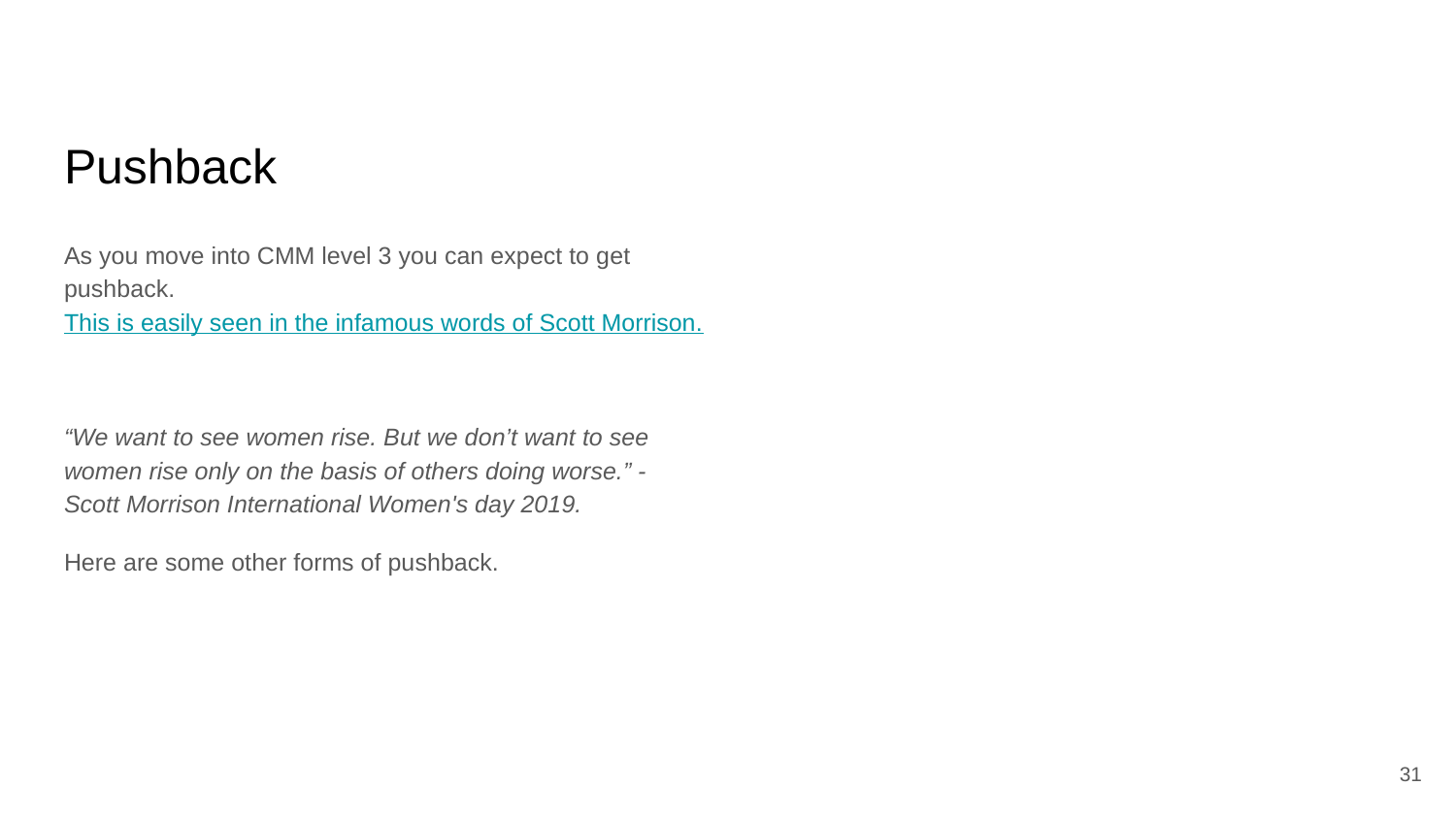

# Pushback
As you move into CMM level 3 you can expect to get pushback. This is easily seen in the infamous words of Scott Morrison.

“We want to see women rise. But we don’t want to see women rise only on the basis of others doing worse.” - Scott Morrison International Women's day 2019.
Here are some other forms of pushback.

31